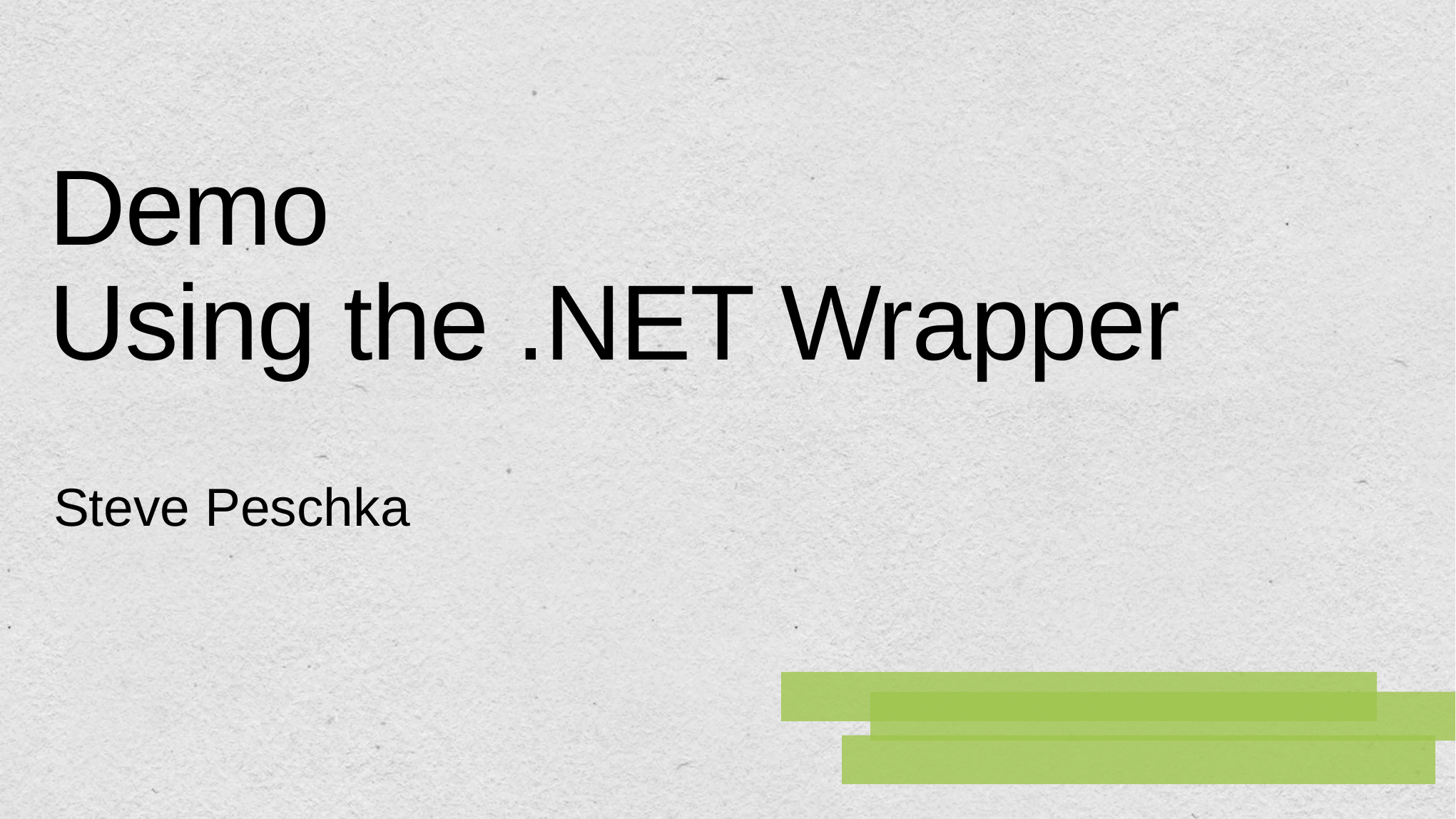

# Demo Using the .NET Wrapper
Steve Peschka